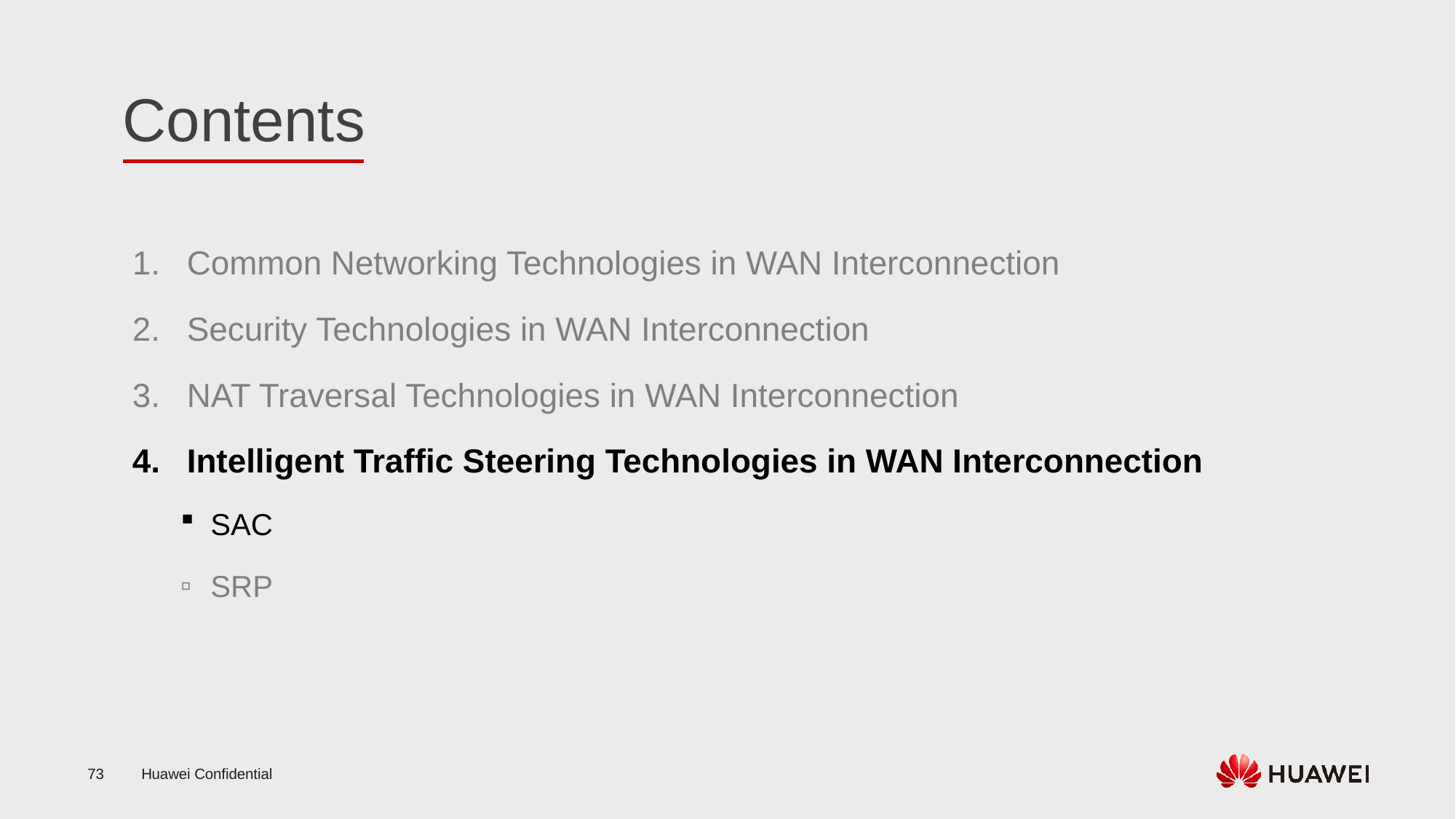

Common Networking Technologies in WAN Interconnection
Security Technologies in WAN Interconnection
NAT Traversal Technologies in WAN Interconnection
Intelligent Traffic Steering Technologies in WAN Interconnection
SAC
SRP